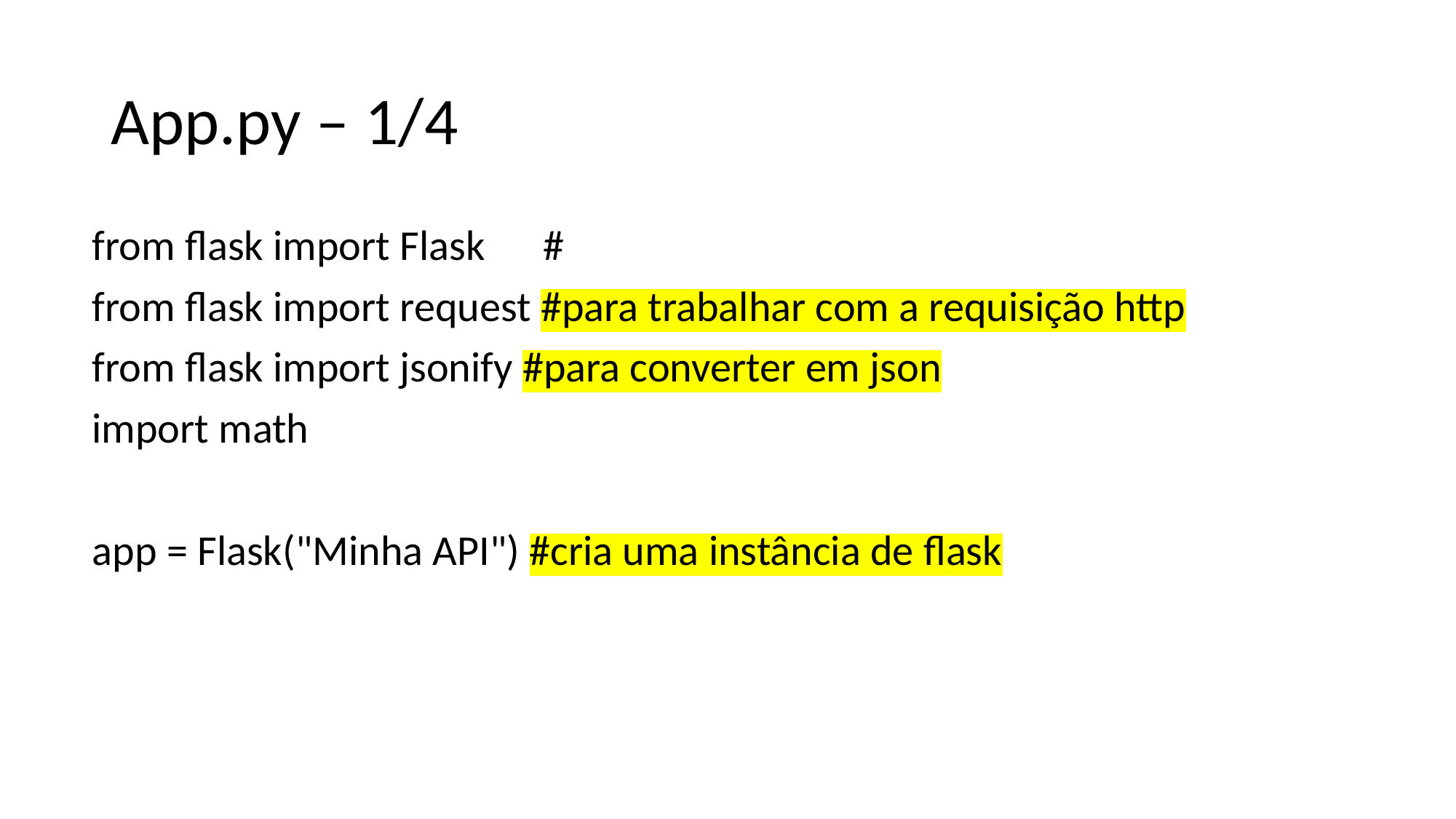

# App.py – 1/4
from flask import Flask      #
from flask import request #para trabalhar com a requisição http
from flask import jsonify #para converter em json
import math

app = Flask("Minha API") #cria uma instância de flask